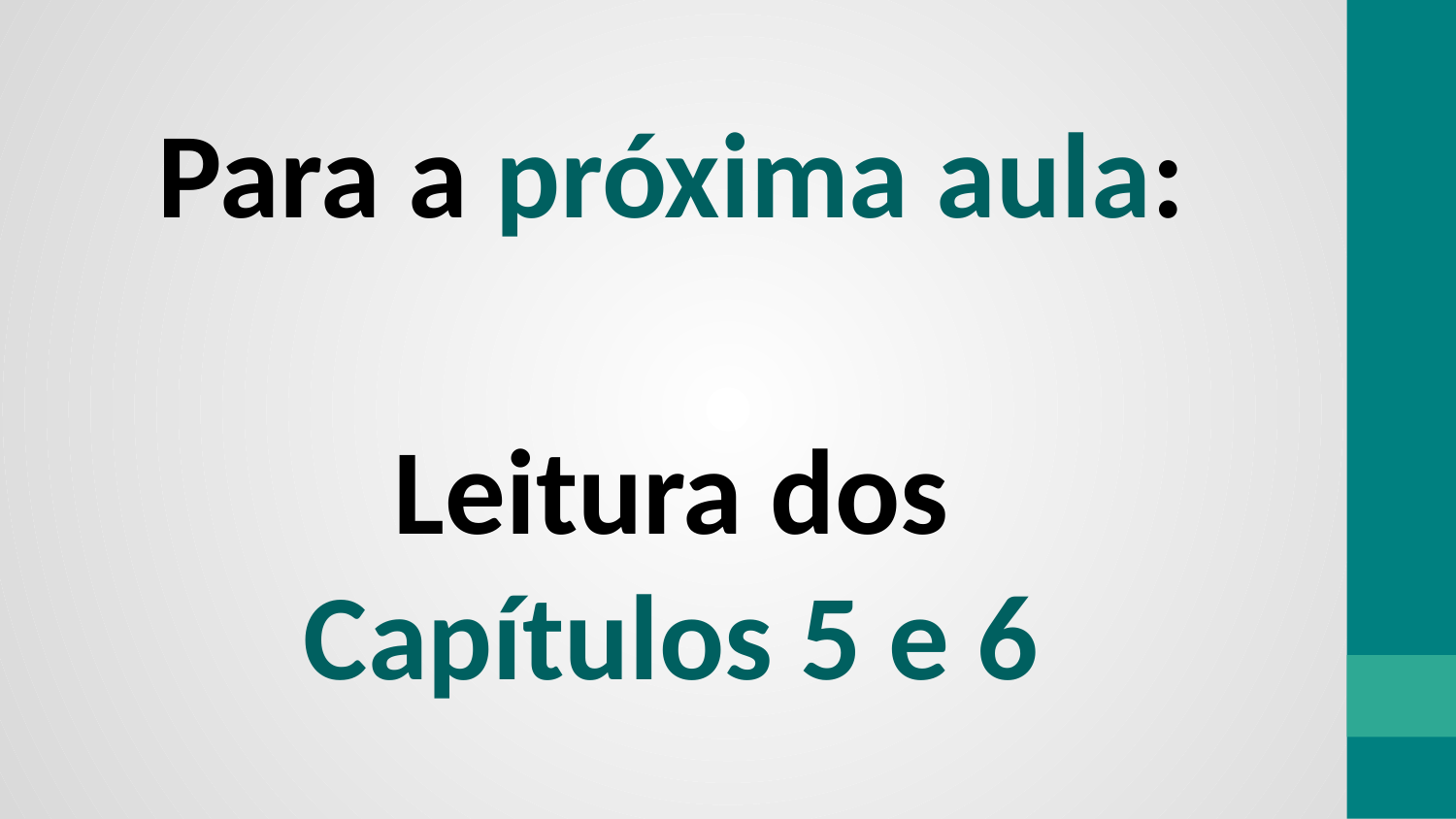

Para a próxima aula:
Leitura dos
Capítulos 5 e 6